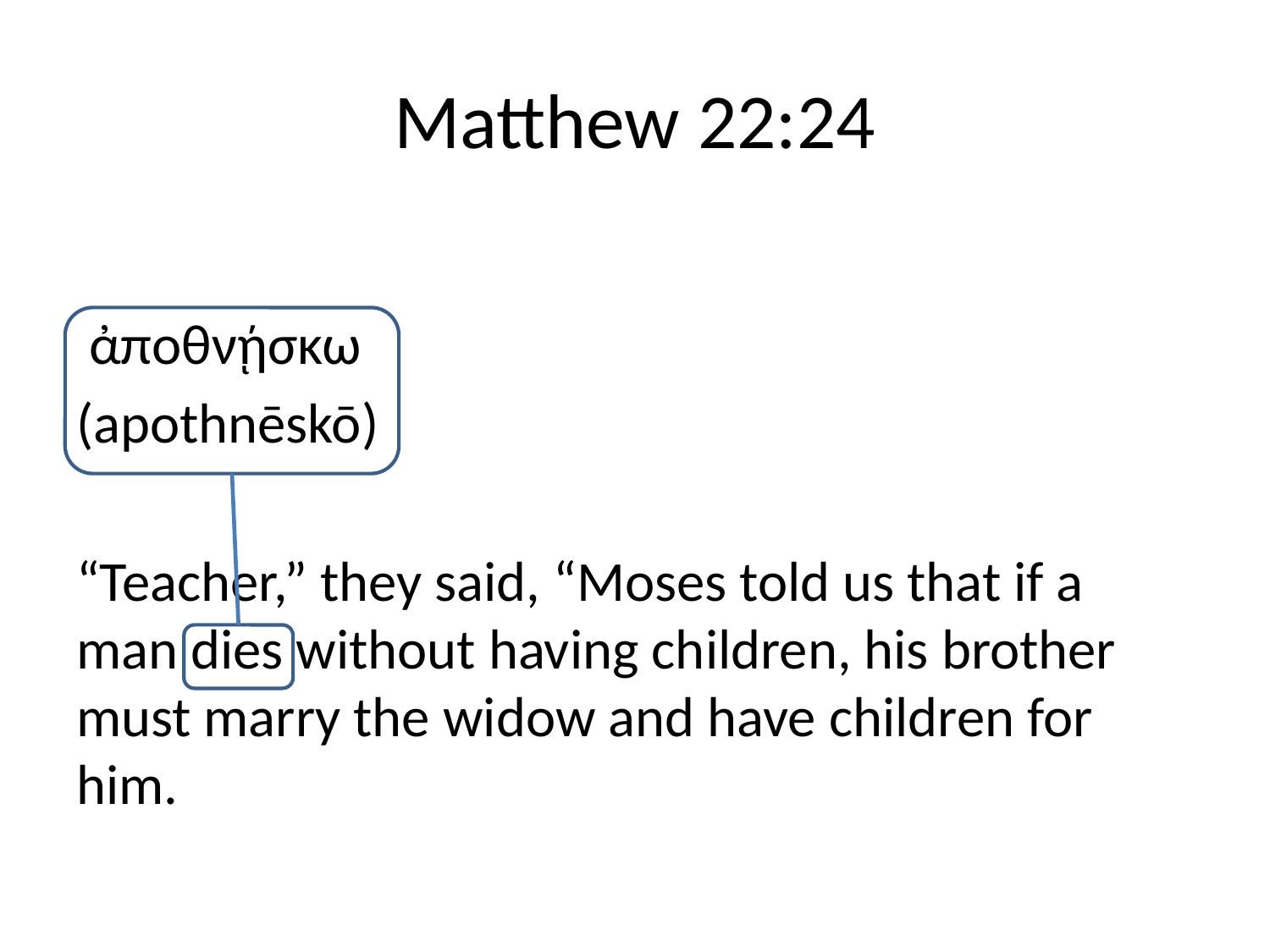

# Matthew 22:24

 ἀποθνῄσκω
(apothnēskō)

“Teacher,” they said, “Moses told us that if a man dies without having children, his brother must marry the widow and have children for him.